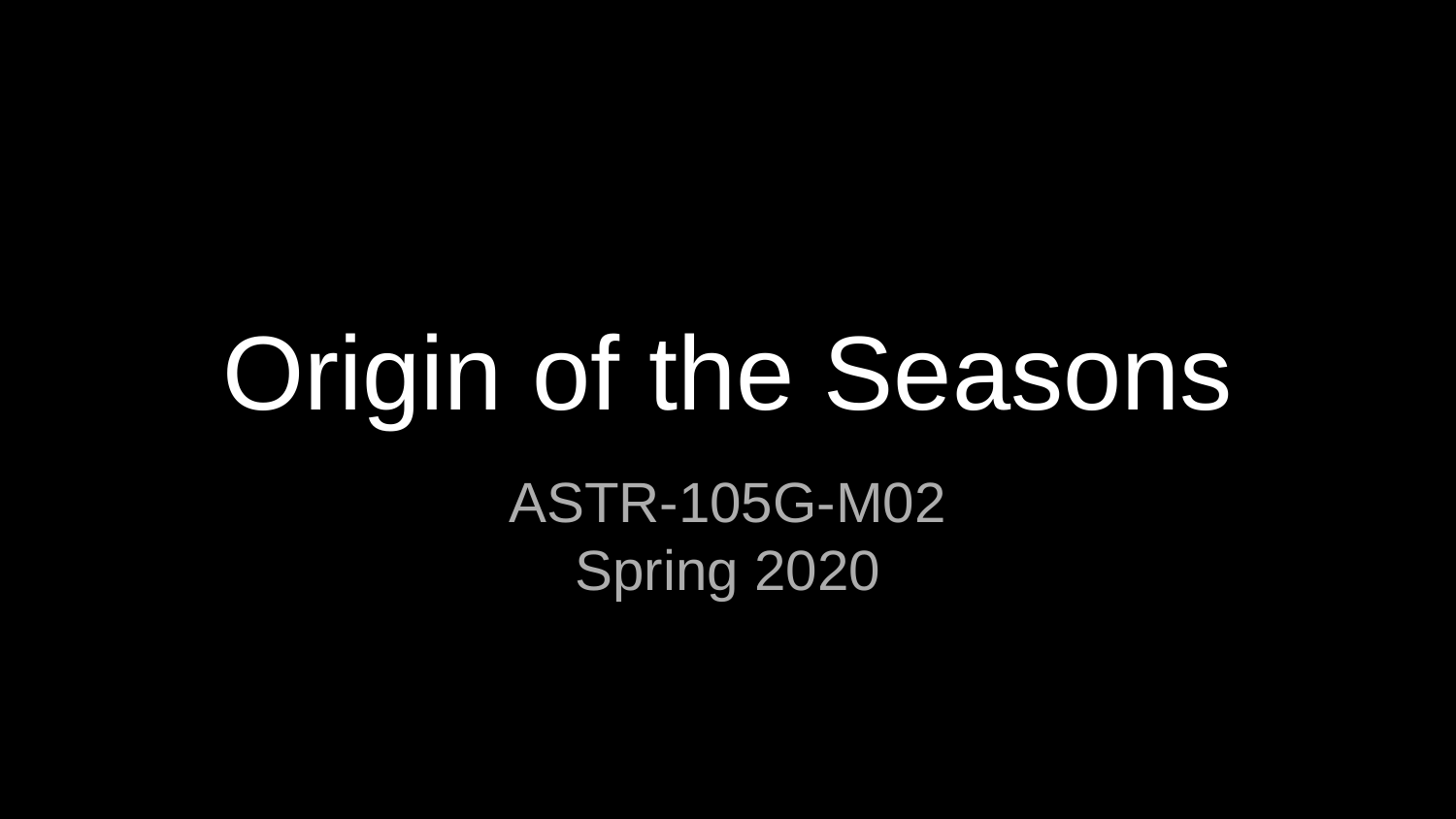

# Origin of the Seasons
ASTR-105G-M02
Spring 2020